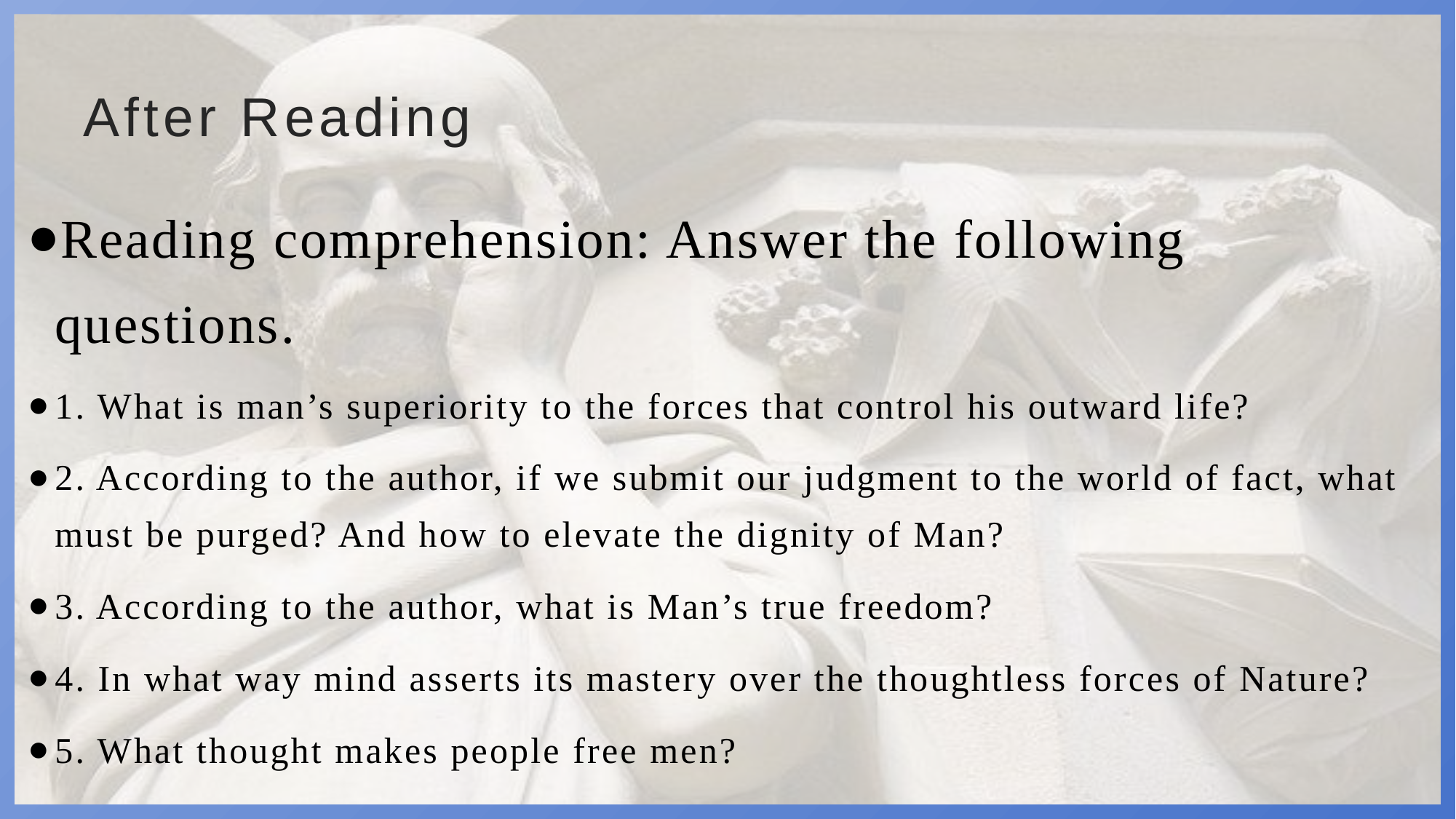

# After Reading
Reading comprehension: Answer the following questions.
1. What is man’s superiority to the forces that control his outward life?
2. According to the author, if we submit our judgment to the world of fact, what must be purged? And how to elevate the dignity of Man?
3. According to the author, what is Man’s true freedom?
4. In what way mind asserts its mastery over the thoughtless forces of Nature?
5. What thought makes people free men?